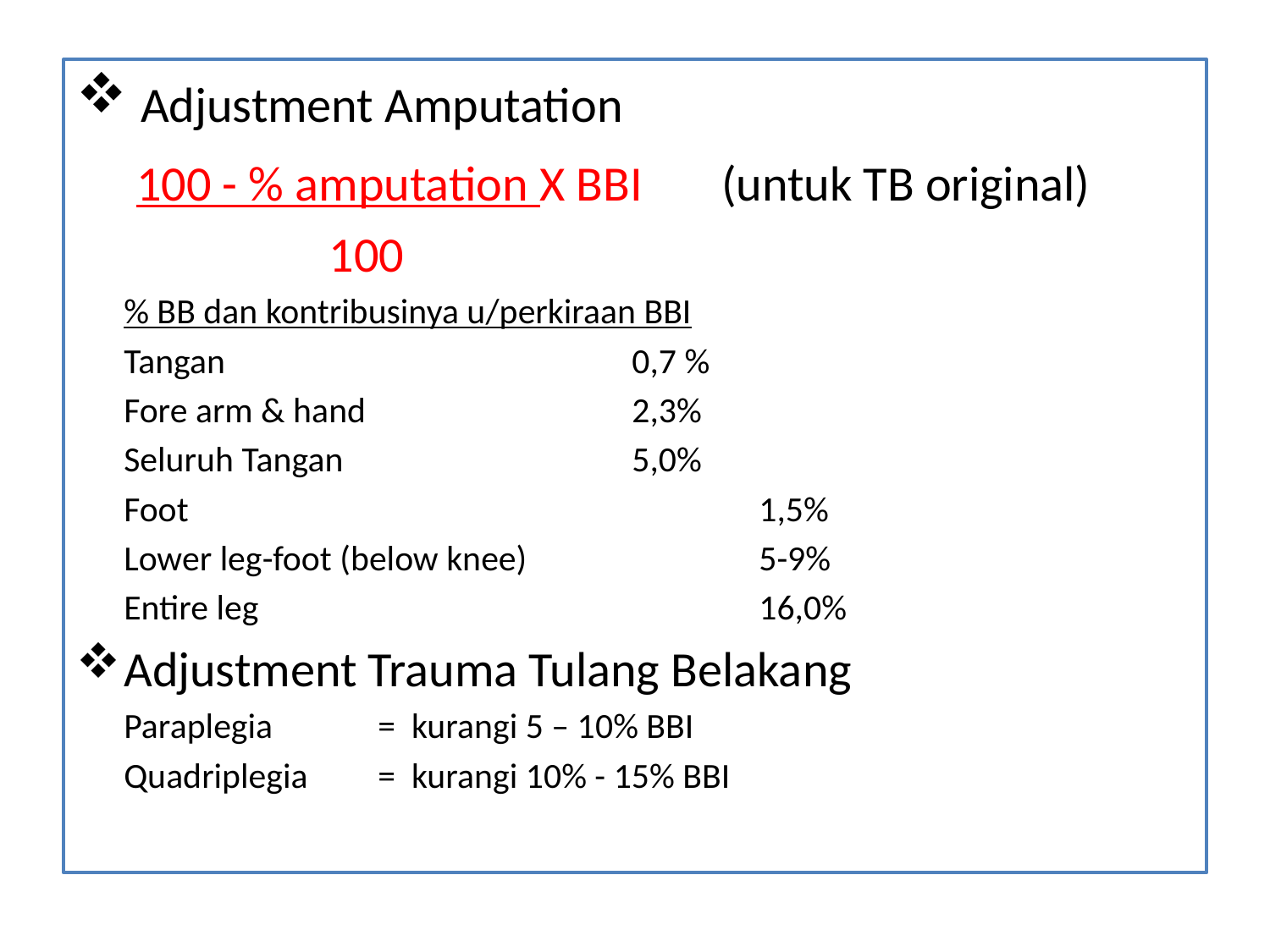

Adjustment Amputation
	 100 - % amputation X BBI       (untuk TB original)
		       100
	% BB dan kontribusinya u/perkiraan BBI
	Tangan				0,7 %
	Fore arm & hand			2,3%
	Seluruh Tangan			5,0%
	Foot					1,5%
	Lower leg-foot (below knee)		5-9%
	Entire leg				16,0%
Adjustment Trauma Tulang Belakang
	Paraplegia	=  kurangi 5 – 10% BBI
	Quadriplegia	=  kurangi 10% - 15% BBI